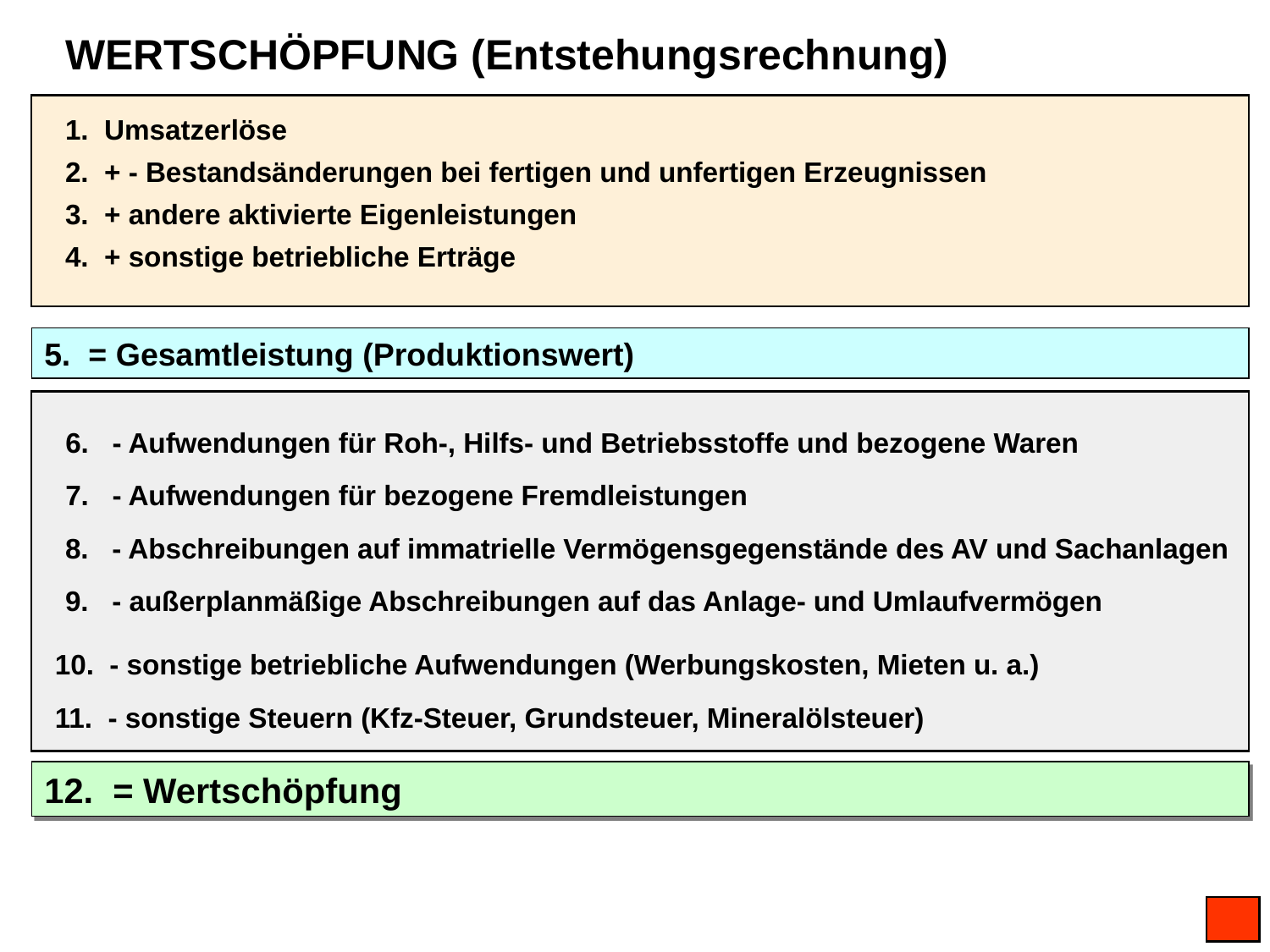

WERTSCHÖPFUNG (Entstehungsrechnung)

1.  Umsatzerlöse
2.  + - Bestandsänderungen bei fertigen und unfertigen Erzeugnissen
3.  + andere aktivierte Eigenleistungen
4.  + sonstige betriebliche Erträge
5.  = Gesamtleistung (Produktionswert)

6.   - Aufwendungen für Roh-, Hilfs- und Betriebsstoffe und bezogene Waren
7.   - Aufwendungen für bezogene Fremdleistungen
8.   - Abschreibungen auf immatrielle Vermögensgegenstände des AV und Sachanlagen
9.   - außerplanmäßige Abschreibungen auf das Anlage- und Umlaufvermögen
10.  - sonstige betriebliche Aufwendungen (Werbungskosten, Mieten u. a.)
11.  - sonstige Steuern (Kfz-Steuer, Grundsteuer, Mineralölsteuer)
12.  = Wertschöpfung